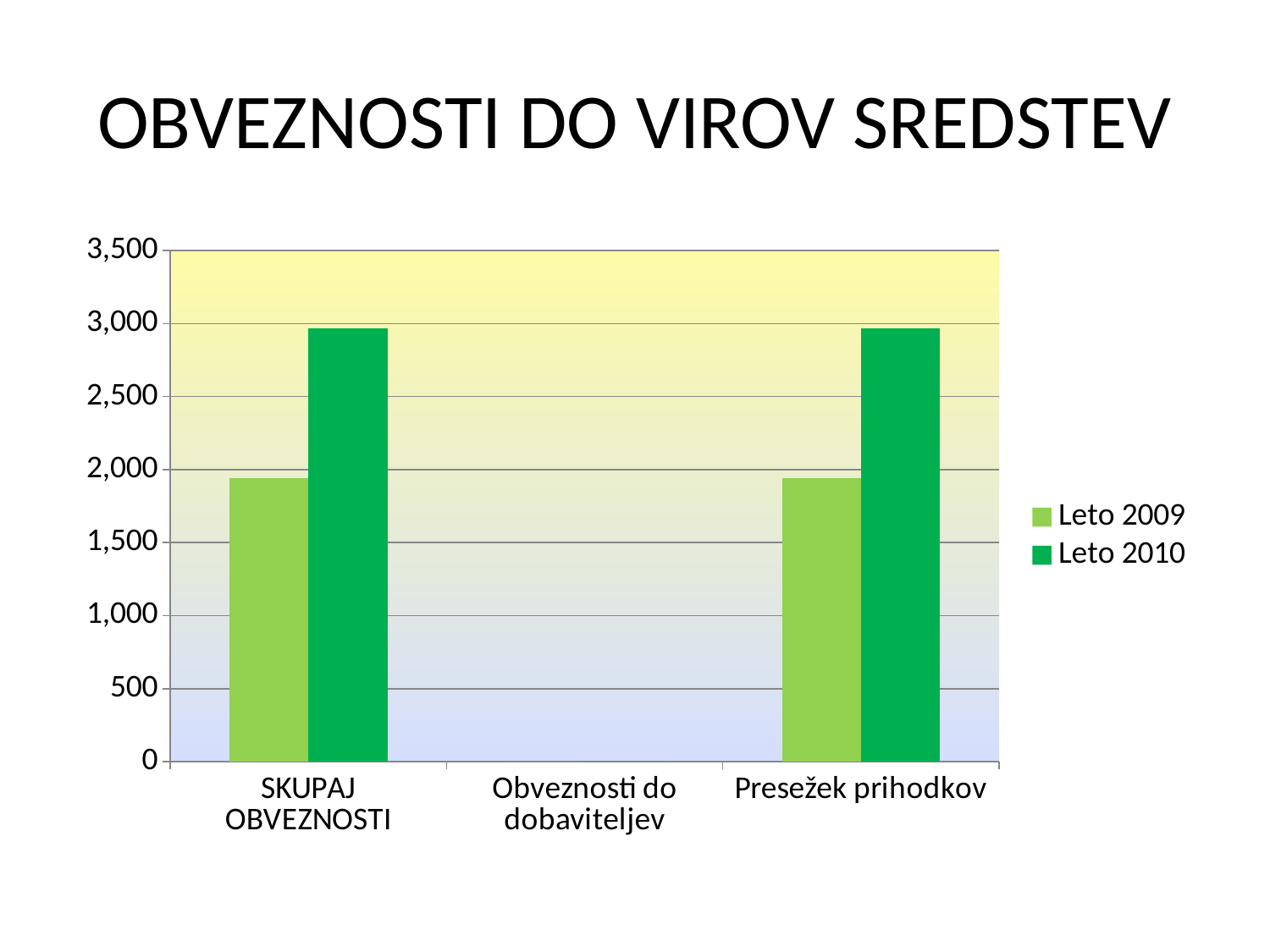

# OBVEZNOSTI DO VIROV SREDSTEV

### Chart

| Category | Leto 2009 | Leto 2010 |
|---|---|---|
| SKUPAJ OBVEZNOSTI | 1942.1799999999998 | 2967.63 |
| Obveznosti do dobaviteljev | 0.0 | 0.0 |
| Presežek prihodkov | 1942.1799999999998 | 2967.63 |